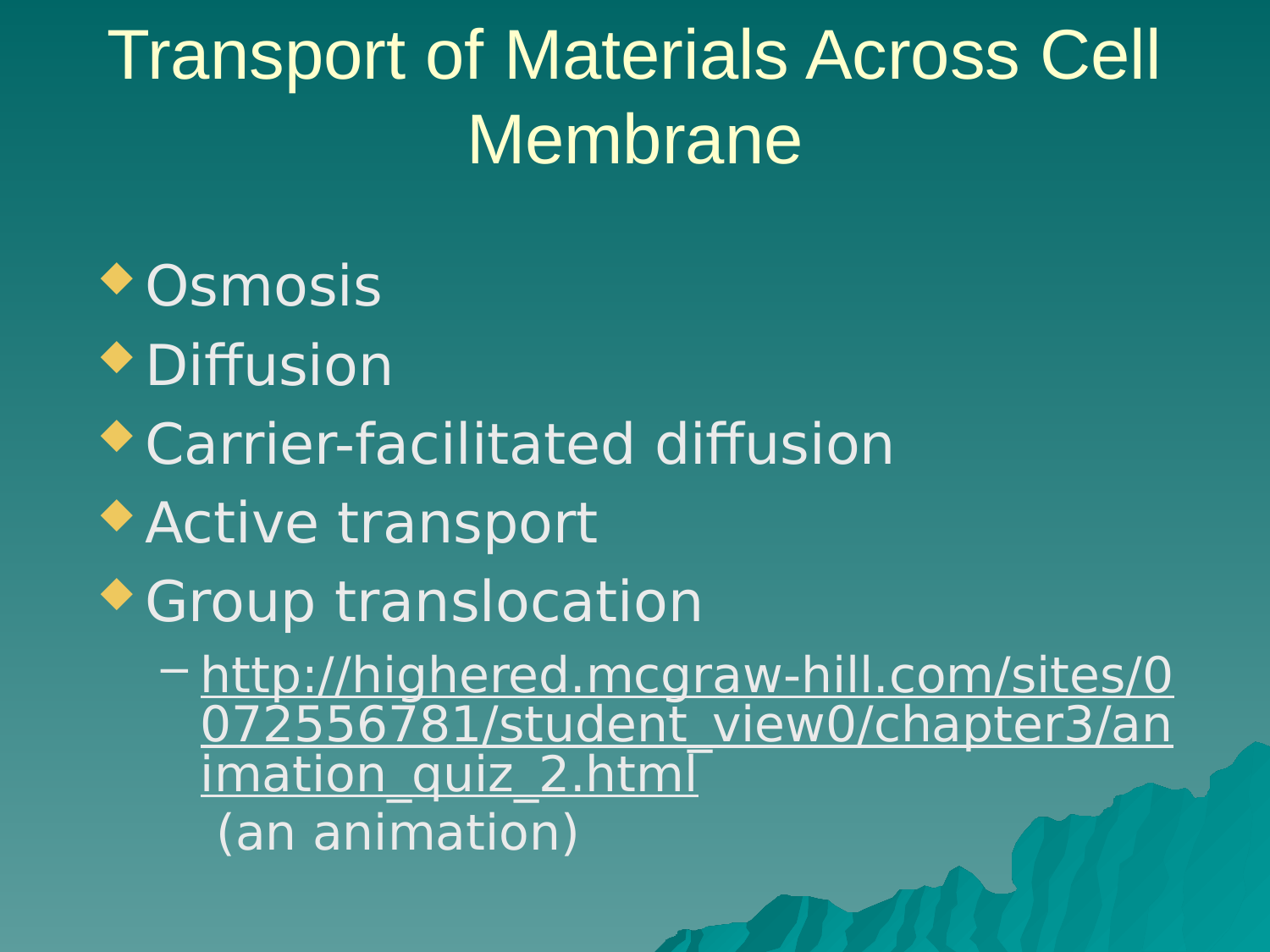

# Transport of Materials Across Cell Membrane
Osmosis
Diffusion
Carrier-facilitated diffusion
Active transport
Group translocation
http://highered.mcgraw-hill.com/sites/0072556781/student_view0/chapter3/animation_quiz_2.html (an animation)